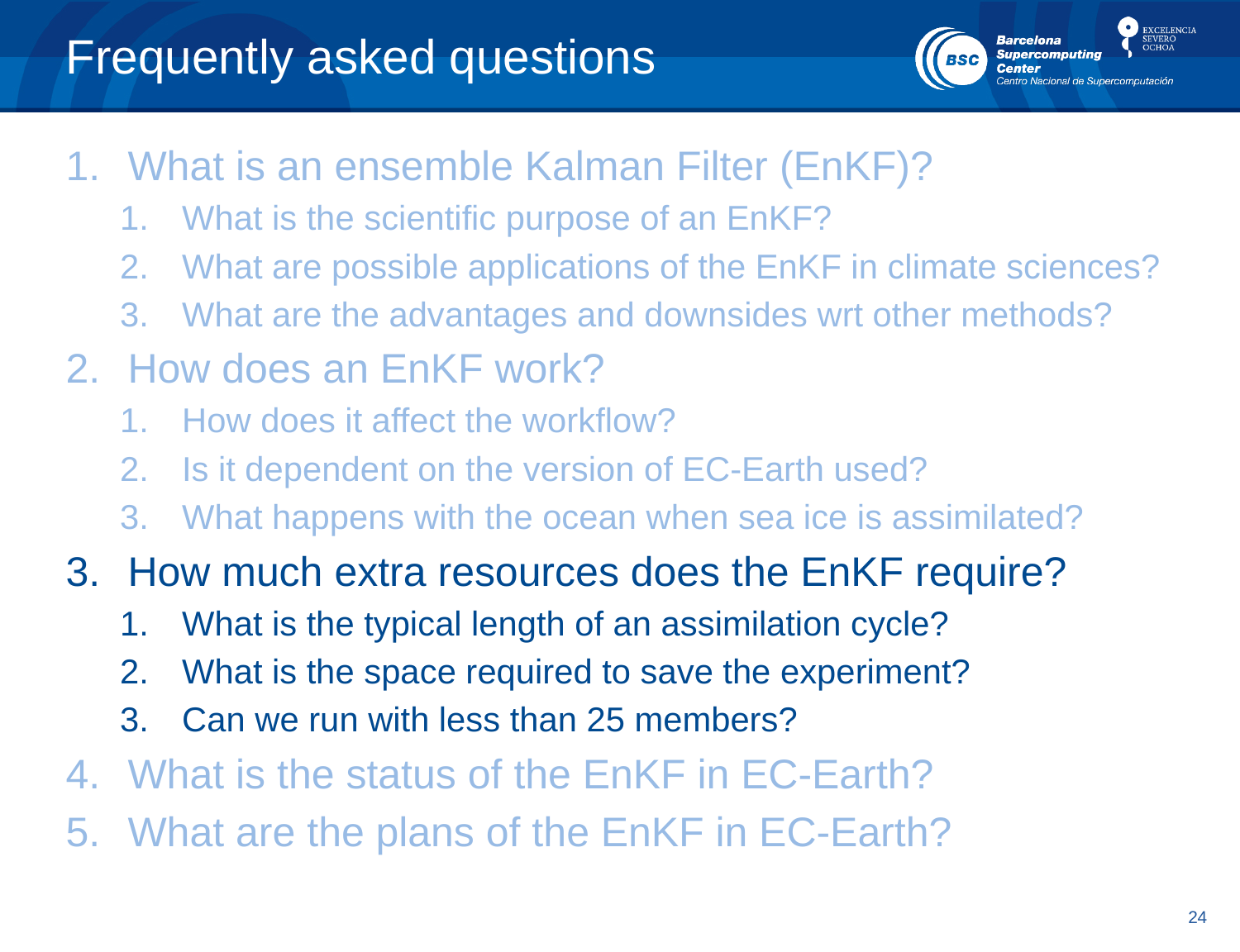

# Frequently asked questions
What is an ensemble Kalman Filter (EnKF)?
What is the scientific purpose of an EnKF?
What are possible applications of the EnKF in climate sciences?
What are the advantages and downsides wrt other methods?
How does an EnKF work?
How does it affect the workflow?
Is it dependent on the version of EC-Earth used?
What happens with the ocean when sea ice is assimilated?
How much extra resources does the EnKF require?
What is the typical length of an assimilation cycle?
What is the space required to save the experiment?
Can we run with less than 25 members?
What is the status of the EnKF in EC-Earth?
What are the plans of the EnKF in EC-Earth?